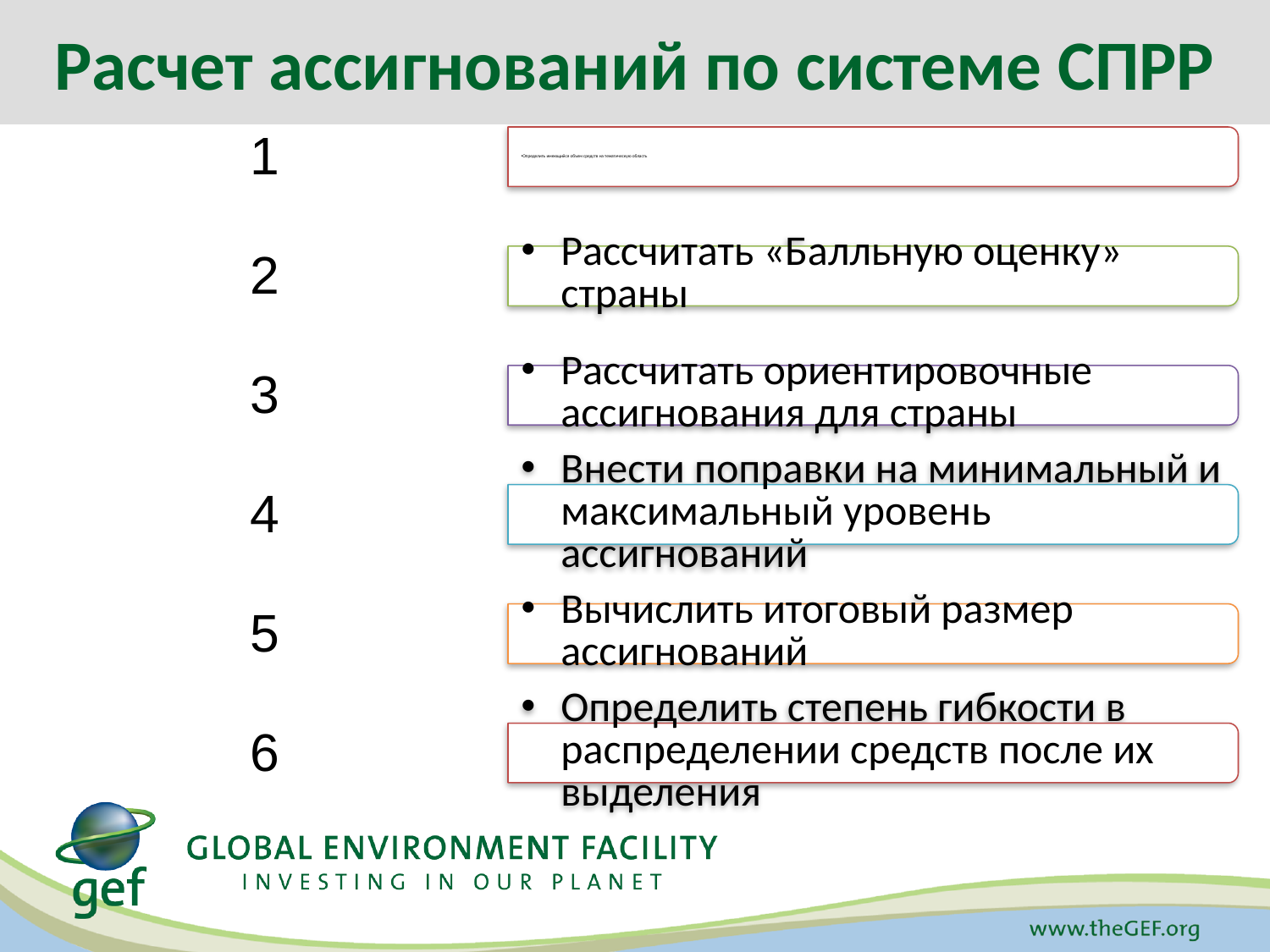

Расчет ассигнований по системе СПРР
1
Определить имеющийся объем средств на тематическую область
2
Рассчитать «Балльную оценку» страны
3
Рассчитать ориентировочные ассигнования для страны
4
Внести поправки на минимальный и максимальный уровень ассигнований
5
Вычислить итоговый размер ассигнований
6
Определить степень гибкости в распределении средств после их выделения